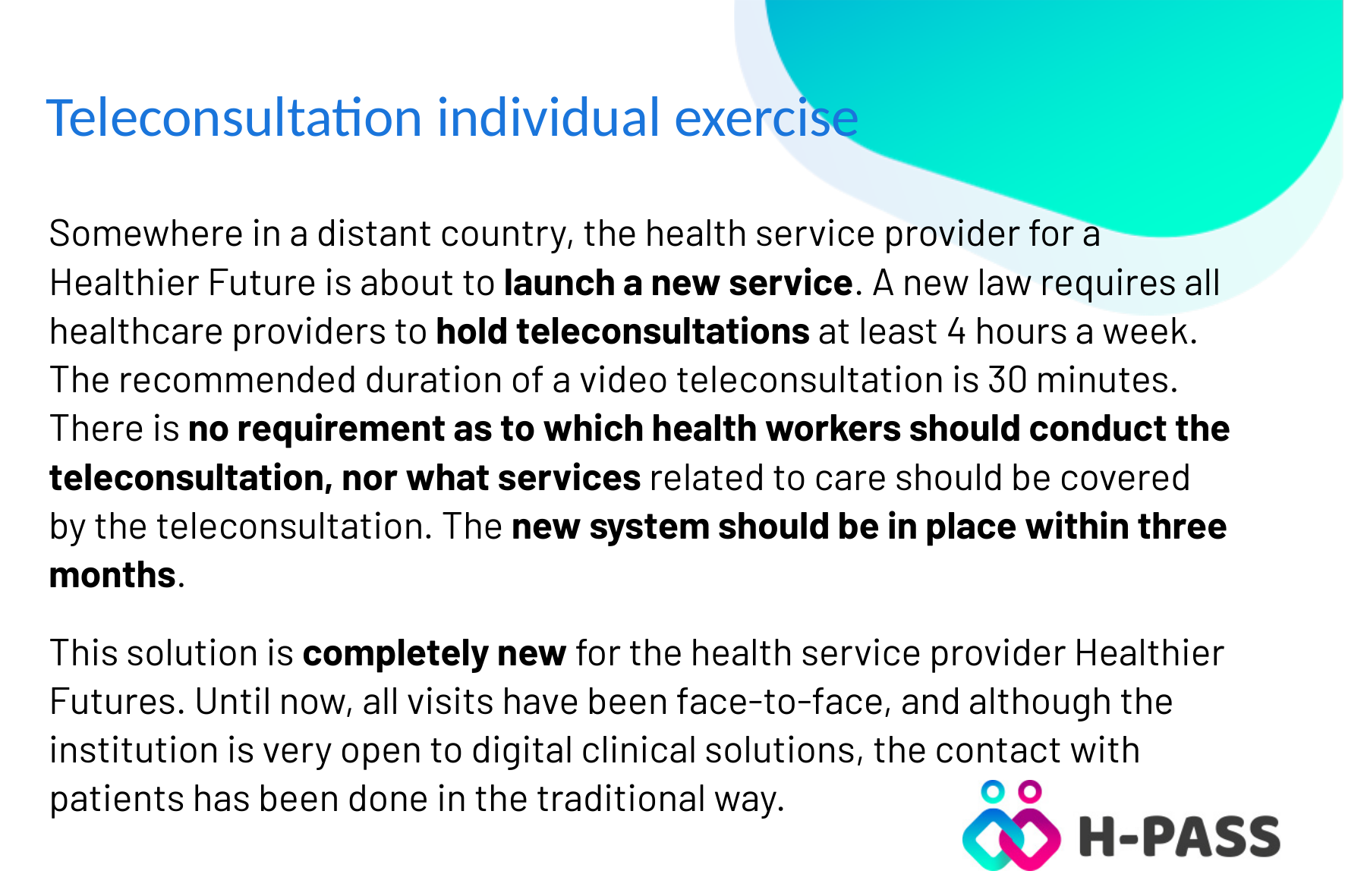

# Teleconsultation individual exercise
Somewhere in a distant country, the health service provider for a Healthier Future is about to launch a new service. A new law requires all healthcare providers to hold teleconsultations at least 4 hours a week. The recommended duration of a video teleconsultation is 30 minutes. There is no requirement as to which health workers should conduct the teleconsultation, nor what services related to care should be covered by the teleconsultation. The new system should be in place within three months.
This solution is completely new for the health service provider Healthier Futures. Until now, all visits have been face-to-face, and although the institution is very open to digital clinical solutions, the contact with patients has been done in the traditional way.